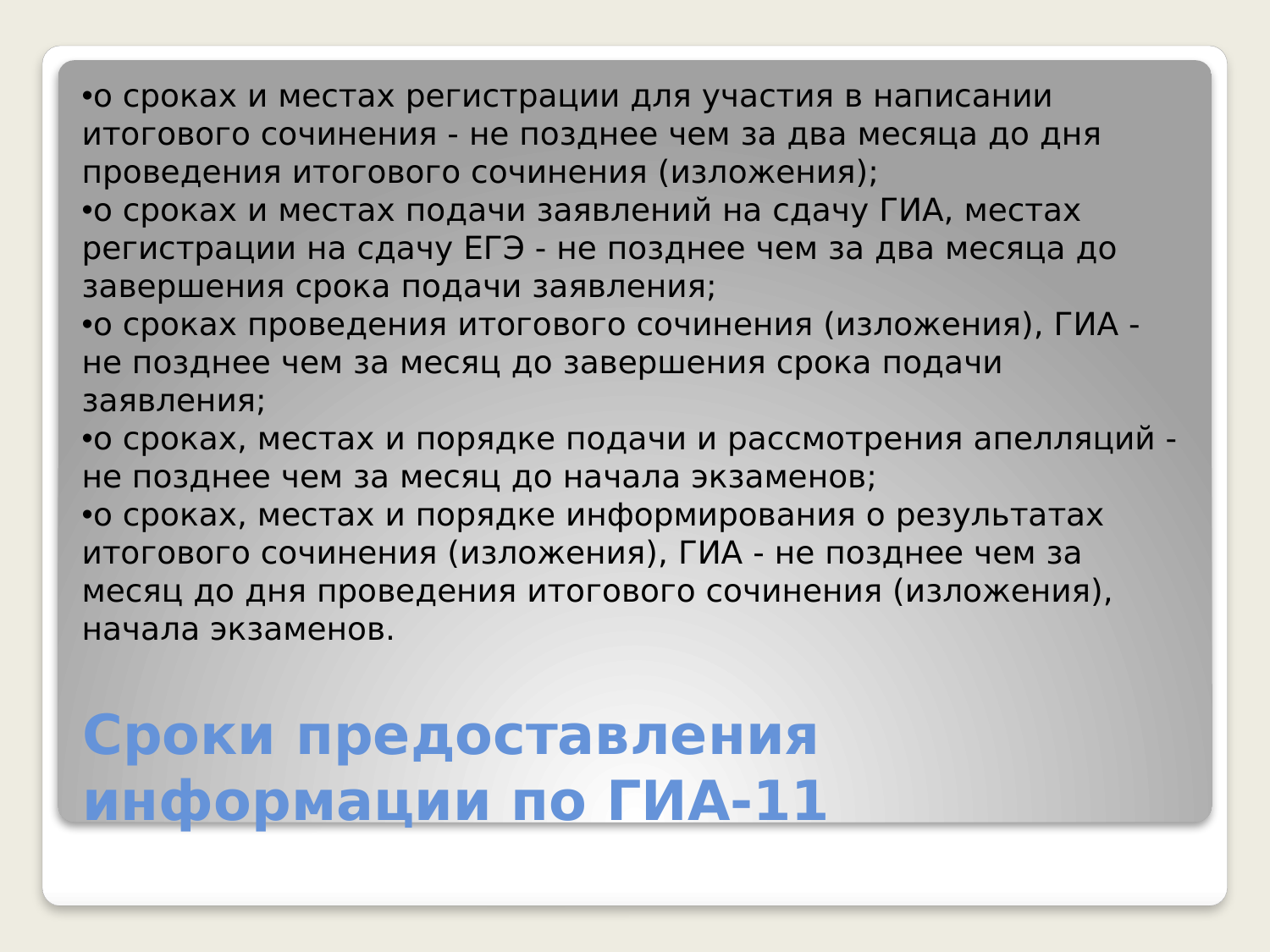

о сроках и местах регистрации для участия в написании итогового сочинения - не позднее чем за два месяца до дня проведения итогового сочинения (изложения);
о сроках и местах подачи заявлений на сдачу ГИА, местах регистрации на сдачу ЕГЭ - не позднее чем за два месяца до завершения срока подачи заявления;
о сроках проведения итогового сочинения (изложения), ГИА - не позднее чем за месяц до завершения срока подачи заявления;
о сроках, местах и порядке подачи и рассмотрения апелляций - не позднее чем за месяц до начала экзаменов;
о сроках, местах и порядке информирования о результатах итогового сочинения (изложения), ГИА - не позднее чем за месяц до дня проведения итогового сочинения (изложения), начала экзаменов.

# Сроки предоставления информации по ГИА-11